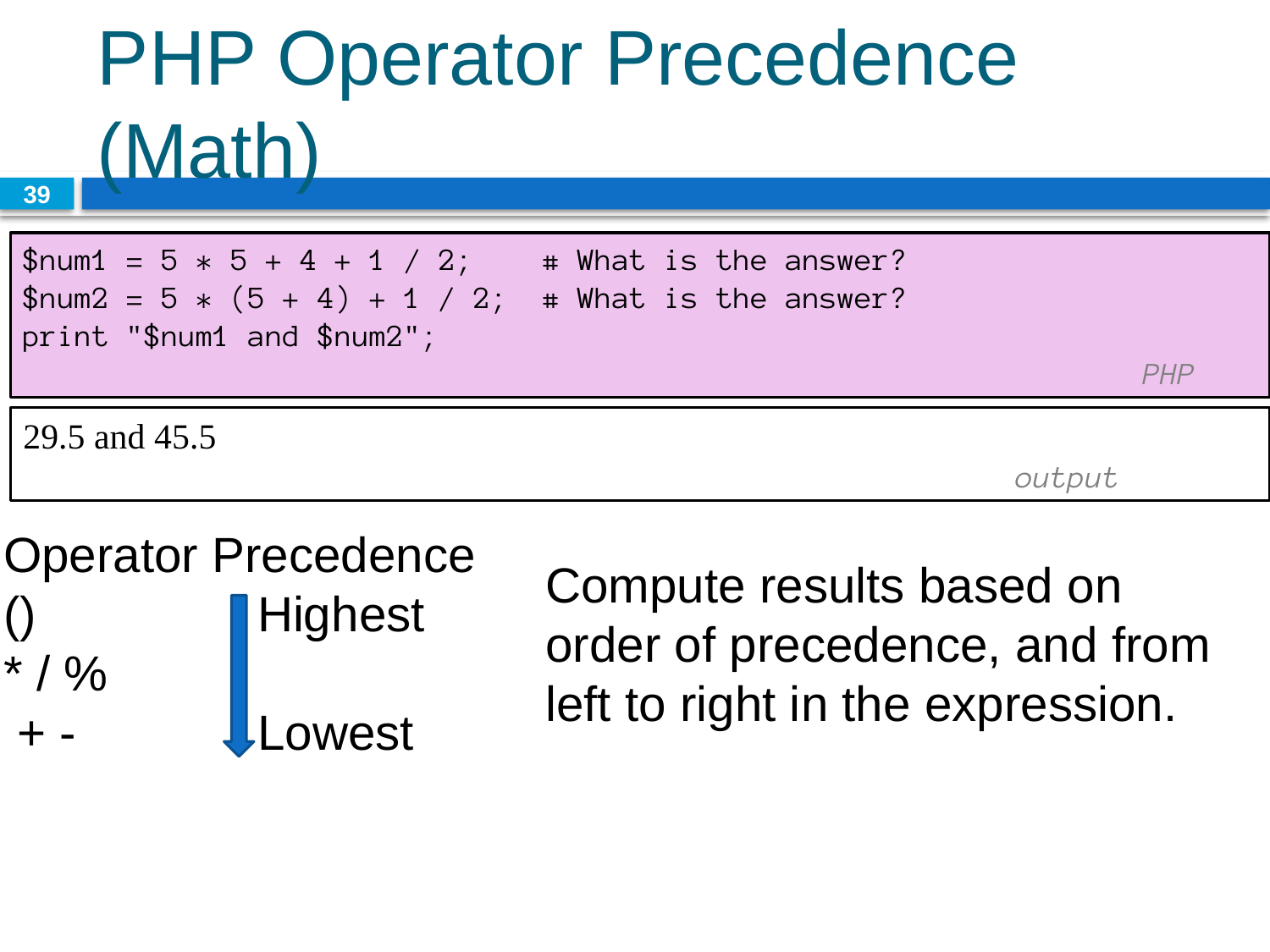

# PHP Operator Precedence (Math)
39
$num1 = 5 * 5 + 4 + 1 / 2;    # What is the answer?
$num2 = 5 * (5 + 4) + 1 / 2;  # What is the answer?
print "$num1 and $num2";
								      PHP
29.5 and 45.5
							      output
Operator Precedence
()		Highest
* / %
 + - 		Lowest
Compute results based on
order of precedence, and from
left to right in the expression.